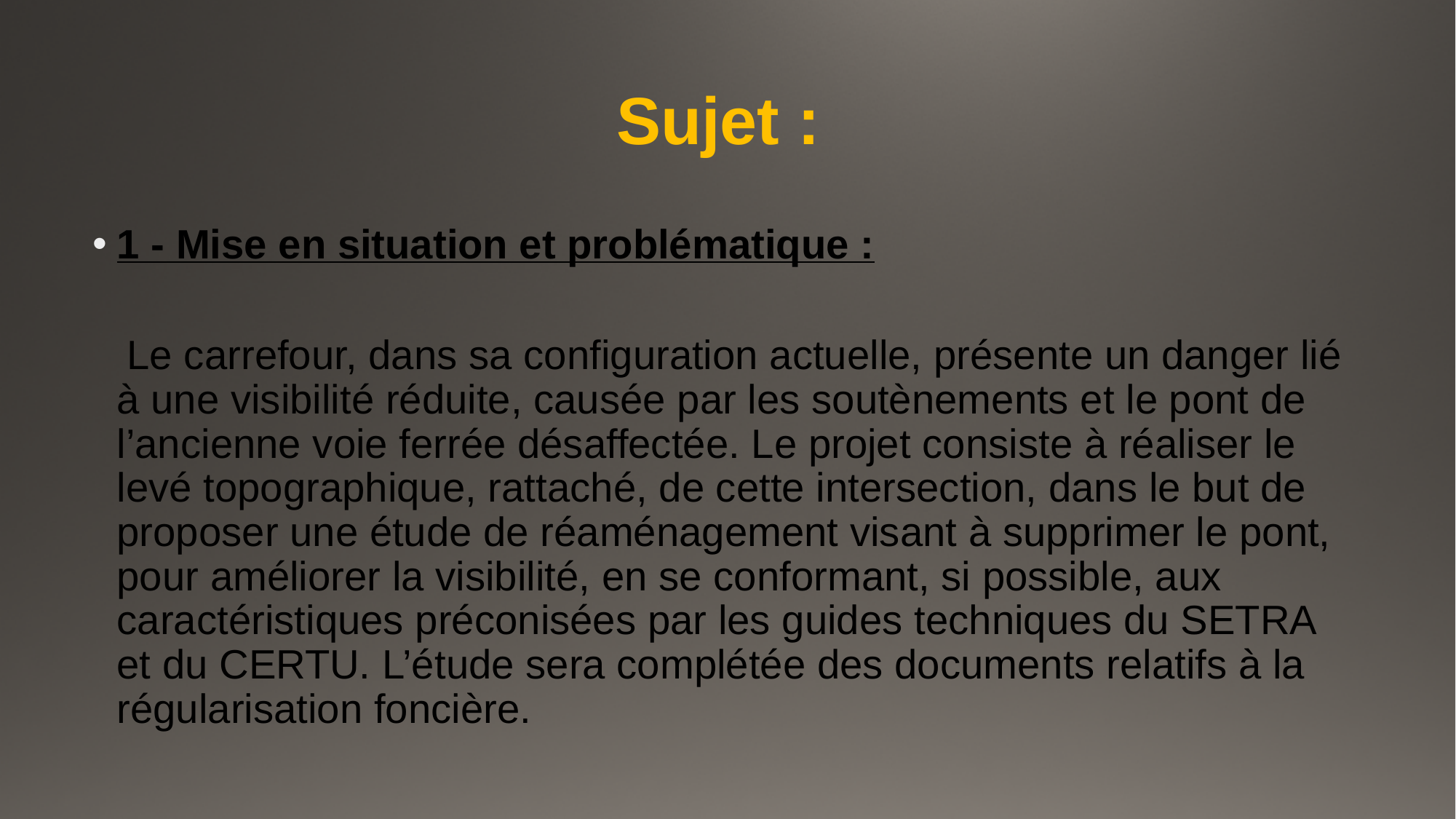

# Sujet :
1 - Mise en situation et problématique :

   Le carrefour, dans sa configuration actuelle, présente un danger lié à une visibilité réduite, causée par les soutènements et le pont de l’ancienne voie ferrée désaffectée. Le projet consiste à réaliser le levé topographique, rattaché, de cette intersection, dans le but de proposer une étude de réaménagement visant à supprimer le pont, pour améliorer la visibilité, en se conformant, si possible, aux caractéristiques préconisées par les guides techniques du SETRA et du CERTU. L’étude sera complétée des documents relatifs à la régularisation foncière.